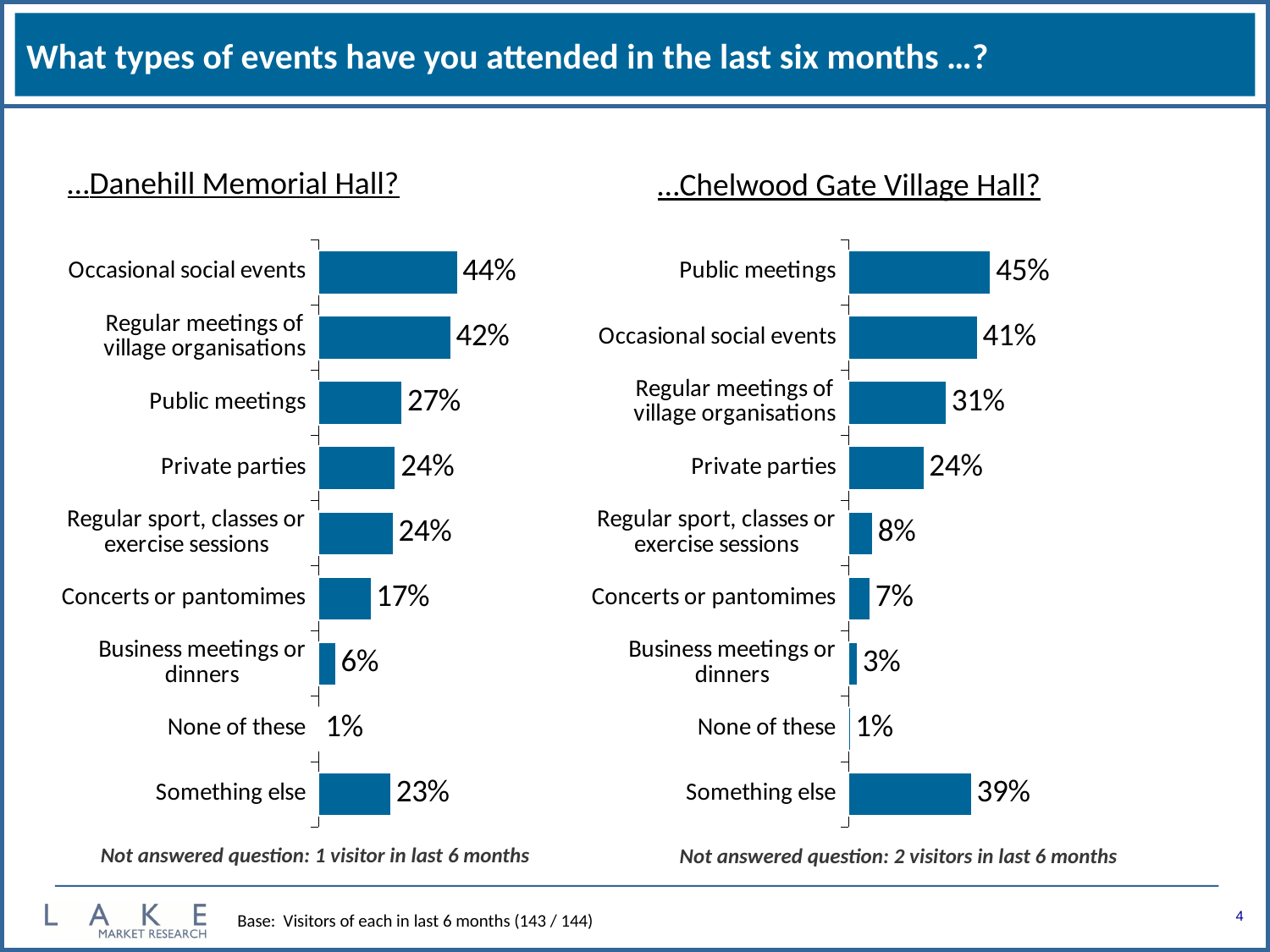

# What types of events have you attended in the last six months …?
…Danehill Memorial Hall?
…Chelwood Gate Village Hall?

### Chart

| Category | total |
|---|---|
| Occasional social events | 0.440559440559441 |
| Regular meetings of village organisations | 0.41958041958042 |
| Public meetings | 0.265734265734266 |
| Private parties | 0.244755244755245 |
| Regular sport, classes or exercise sessions | 0.237762237762238 |
| Concerts or pantomimes | 0.167832167832168 |
| Business meetings or dinners | 0.0559440559440559 |
| None of these | 0.00699300699300699 |
| Something else | 0.230769230769231 |

### Chart

| Category | total |
|---|---|
| Public meetings | 0.450704225352113 |
| Occasional social events | 0.408450704225352 |
| Regular meetings of village organisations | 0.31 |
| Private parties | 0.24 |
| Regular sport, classes or exercise sessions | 0.0774647887323944 |
| Concerts or pantomimes | 0.0704225352112676 |
| Business meetings or dinners | 0.03 |
| None of these | 0.00704225352112676 |
| Something else | 0.39 |
Not answered question: 1 visitor in last 6 months
Not answered question: 2 visitors in last 6 months
4
Base:  Visitors of each in last 6 months (143 / 144)